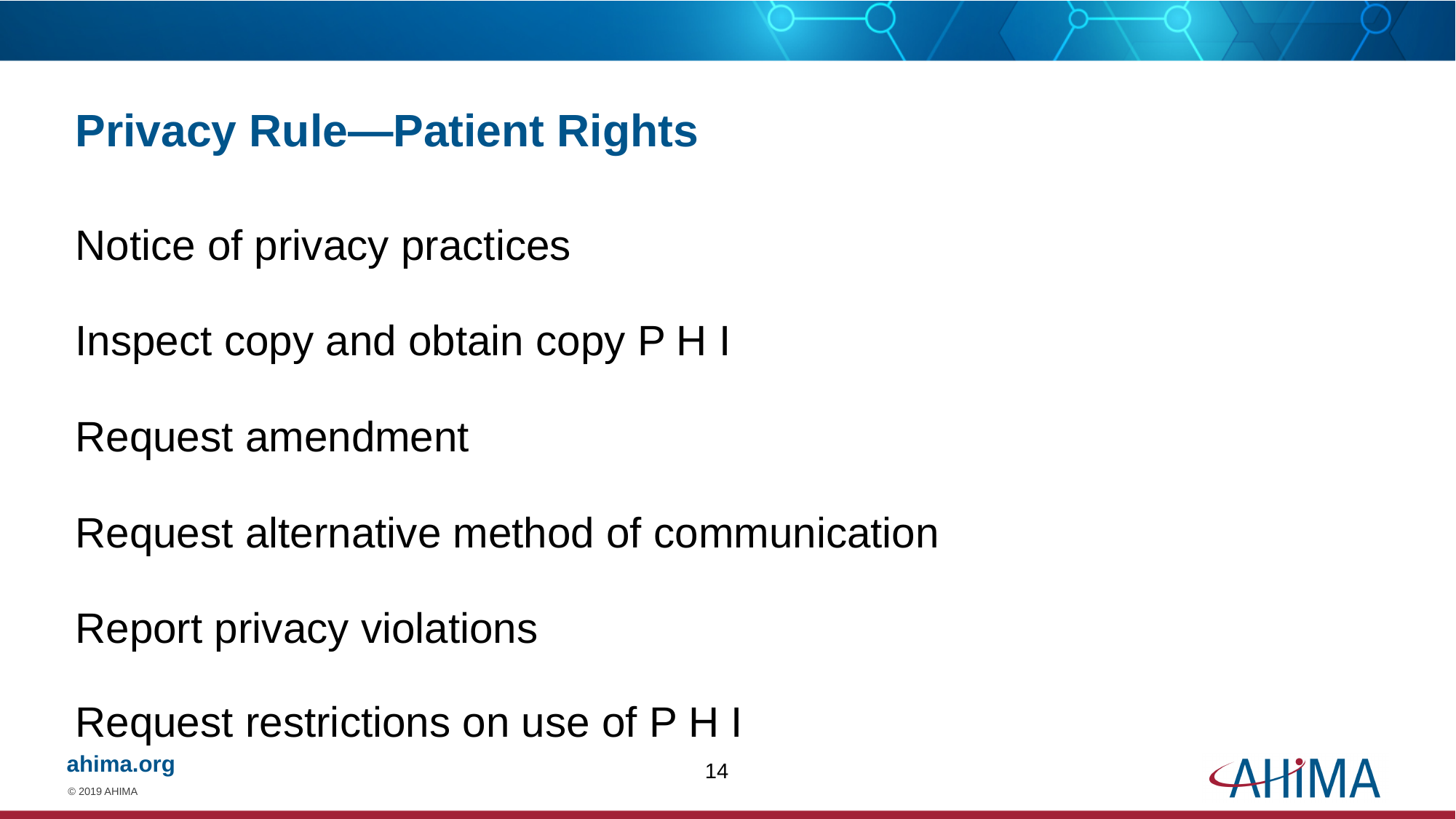

# Privacy Rule—Patient Rights
Notice of privacy practices

Inspect copy and obtain copy P H I

Request amendment

Request alternative method of communication

Report privacy violations

Request restrictions on use of P H I